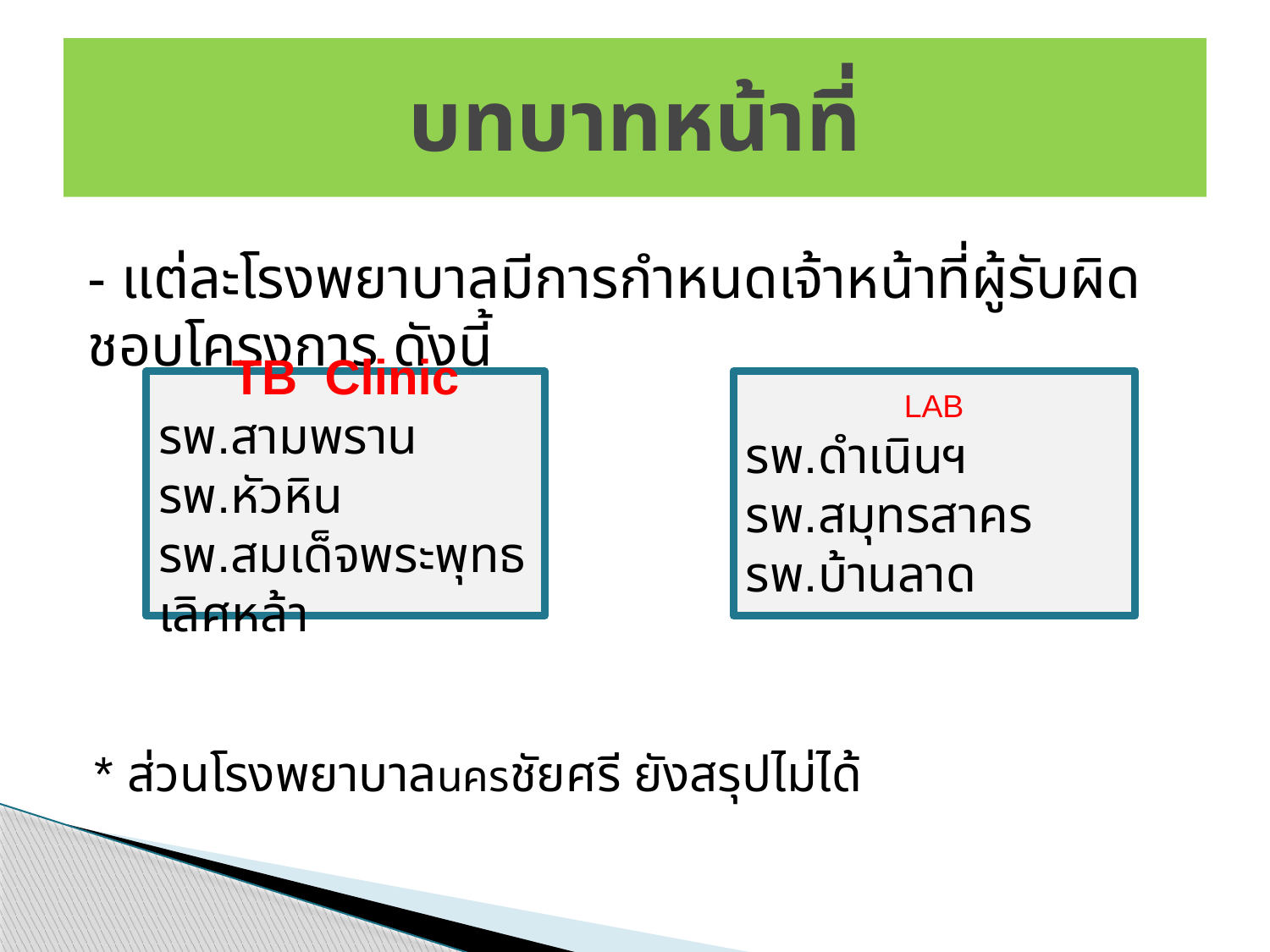

# บทบาทหน้าที่
- แต่ละโรงพยาบาลมีการกำหนดเจ้าหน้าที่ผู้รับผิดชอบโครงการ ดังนี้
TB  Clinic
รพ.สามพราน
รพ.หัวหิน
รพ.สมเด็จพระพุทธเลิศหล้า
LAB
รพ.ดำเนินฯ
รพ.สมุทรสาคร
รพ.บ้านลาด
* ส่วนโรงพยาบาลนครชัยศรี ยังสรุปไม่ได้